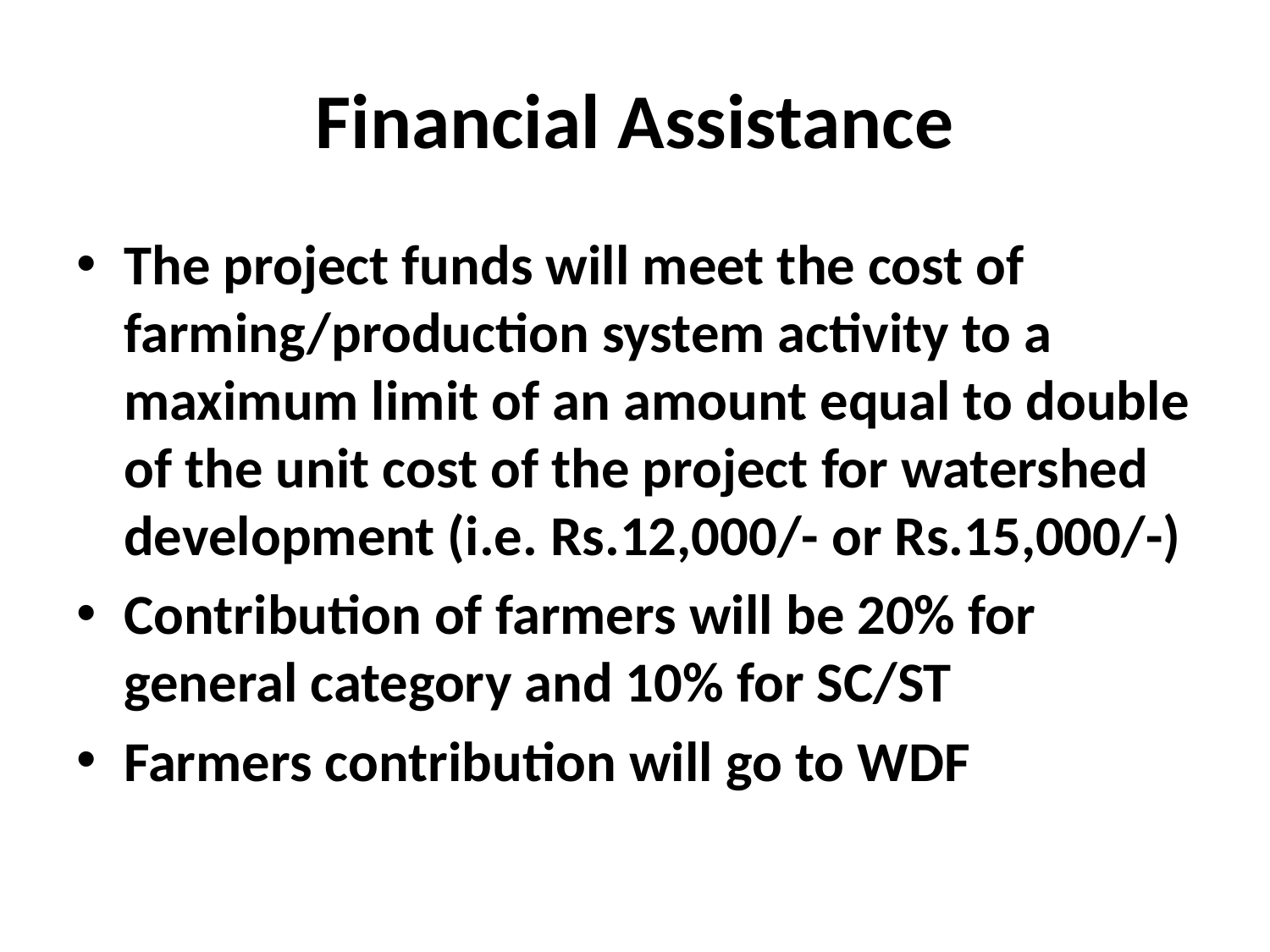

# Financial Assistance
The project funds will meet the cost of farming/production system activity to a maximum limit of an amount equal to double of the unit cost of the project for watershed development (i.e. Rs.12,000/- or Rs.15,000/-)
Contribution of farmers will be 20% for general category and 10% for SC/ST
Farmers contribution will go to WDF